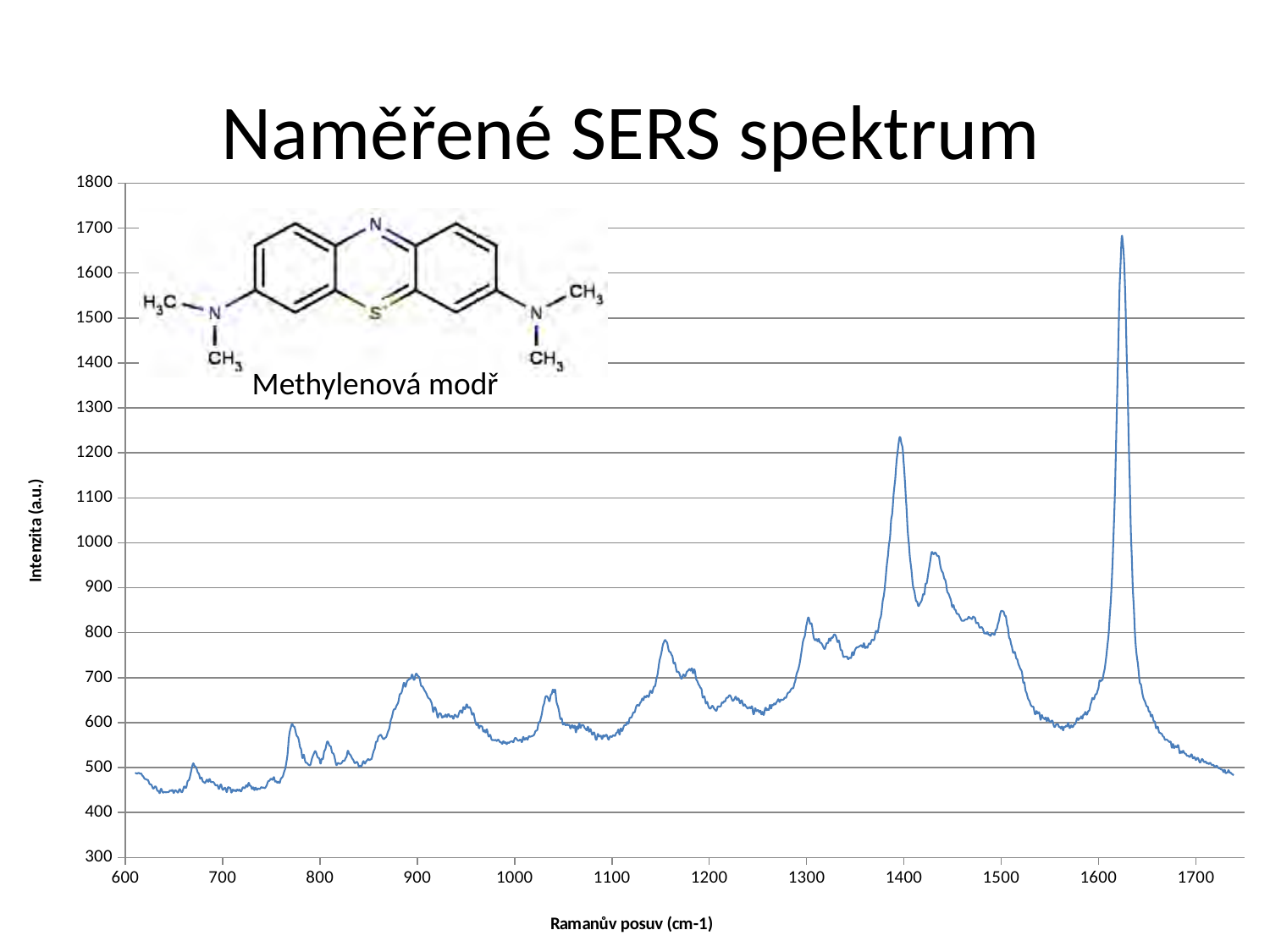

# Naměřené SERS spektrum

### Chart

| Category |  |
|---|---|
Methylenová modř